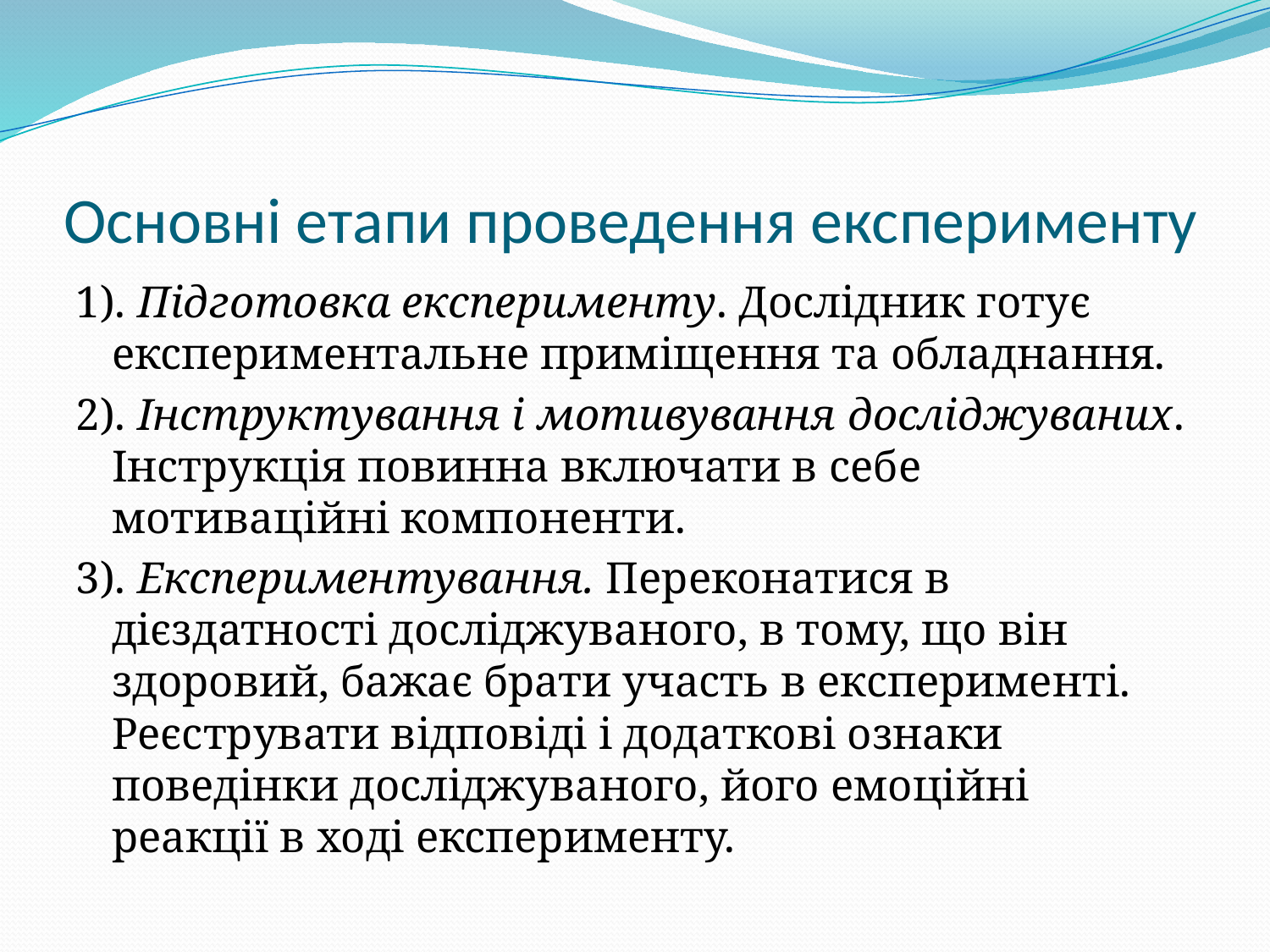

# Основні етапи проведення експерименту
1). Підготовка експерименту. Дослідник готує експериментальне приміщення та обладнання.
2). Інструктування і мотивування досліджуваних. Інструкція повинна включати в себе мотиваційні компоненти.
3). Експериментування. Переконатися в дієздатності досліджуваного, в тому, що він здоровий, бажає брати участь в експерименті. Реєструвати відповіді і додаткові ознаки поведінки досліджуваного, його емоційні реакції в ході експерименту.